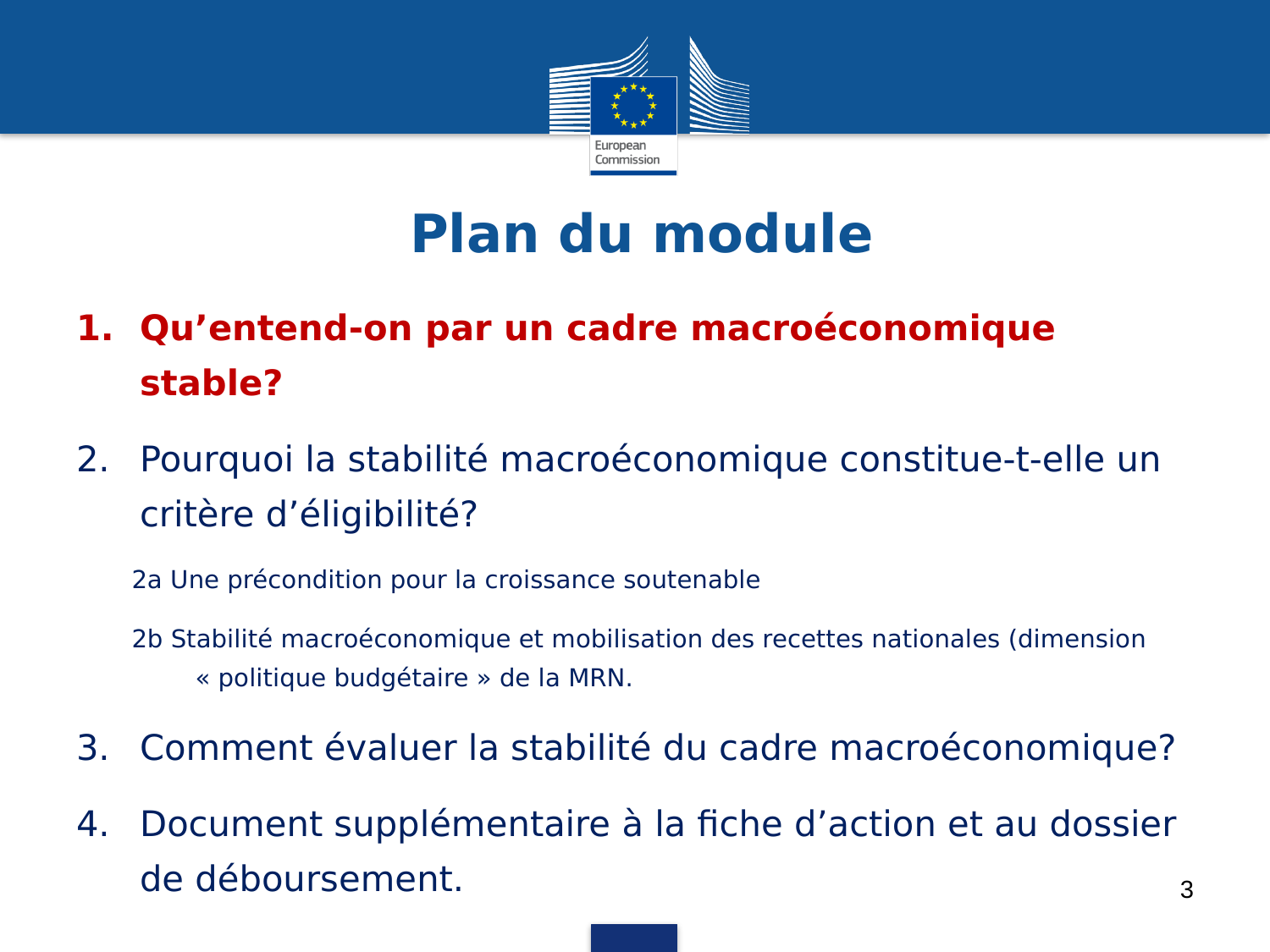

# Plan du module
Qu’entend-on par un cadre macroéconomique stable?
Pourquoi la stabilité macroéconomique constitue-t-elle un critère d’éligibilité?
2a Une précondition pour la croissance soutenable
2b Stabilité macroéconomique et mobilisation des recettes nationales (dimension « politique budgétaire » de la MRN.
Comment évaluer la stabilité du cadre macroéconomique?
Document supplémentaire à la fiche d’action et au dossier de déboursement.

3